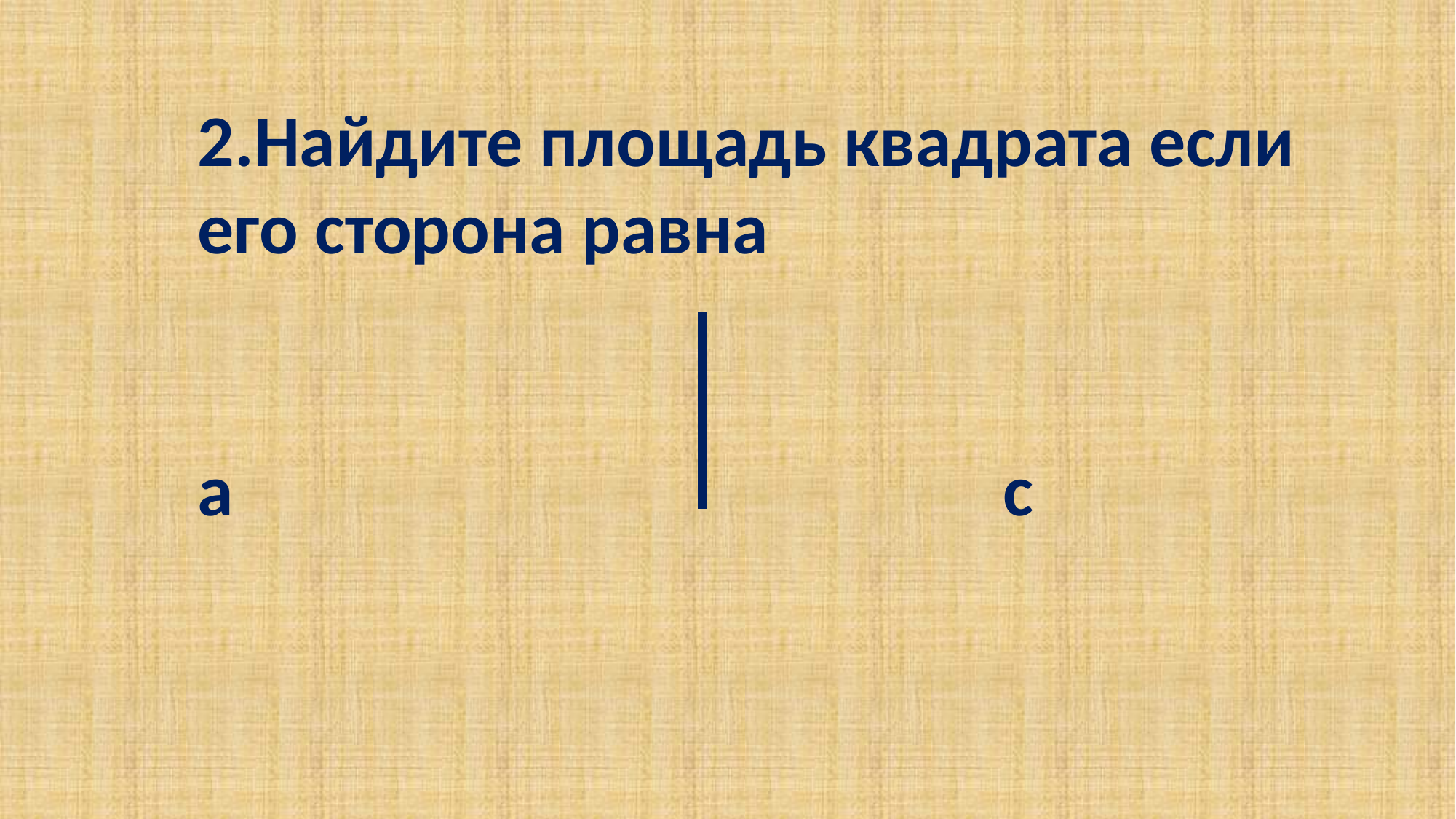

2.Найдите площадь квадрата если его сторона равна

а                                               с